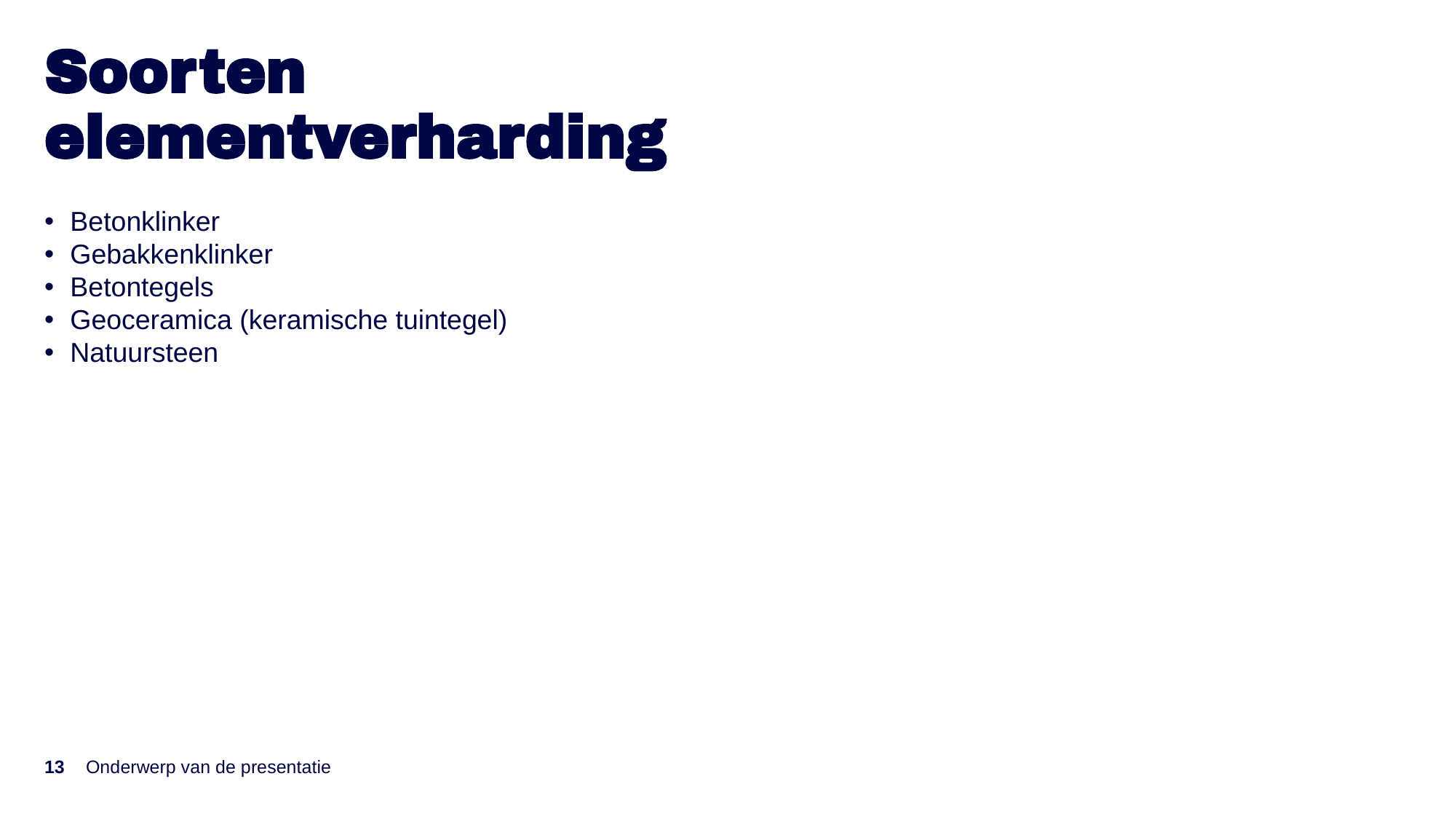

# Soorten elementverharding
Betonklinker
Gebakkenklinker
Betontegels
Geoceramica (keramische tuintegel)
Natuursteen

13
Onderwerp van de presentatie
5-12-2023